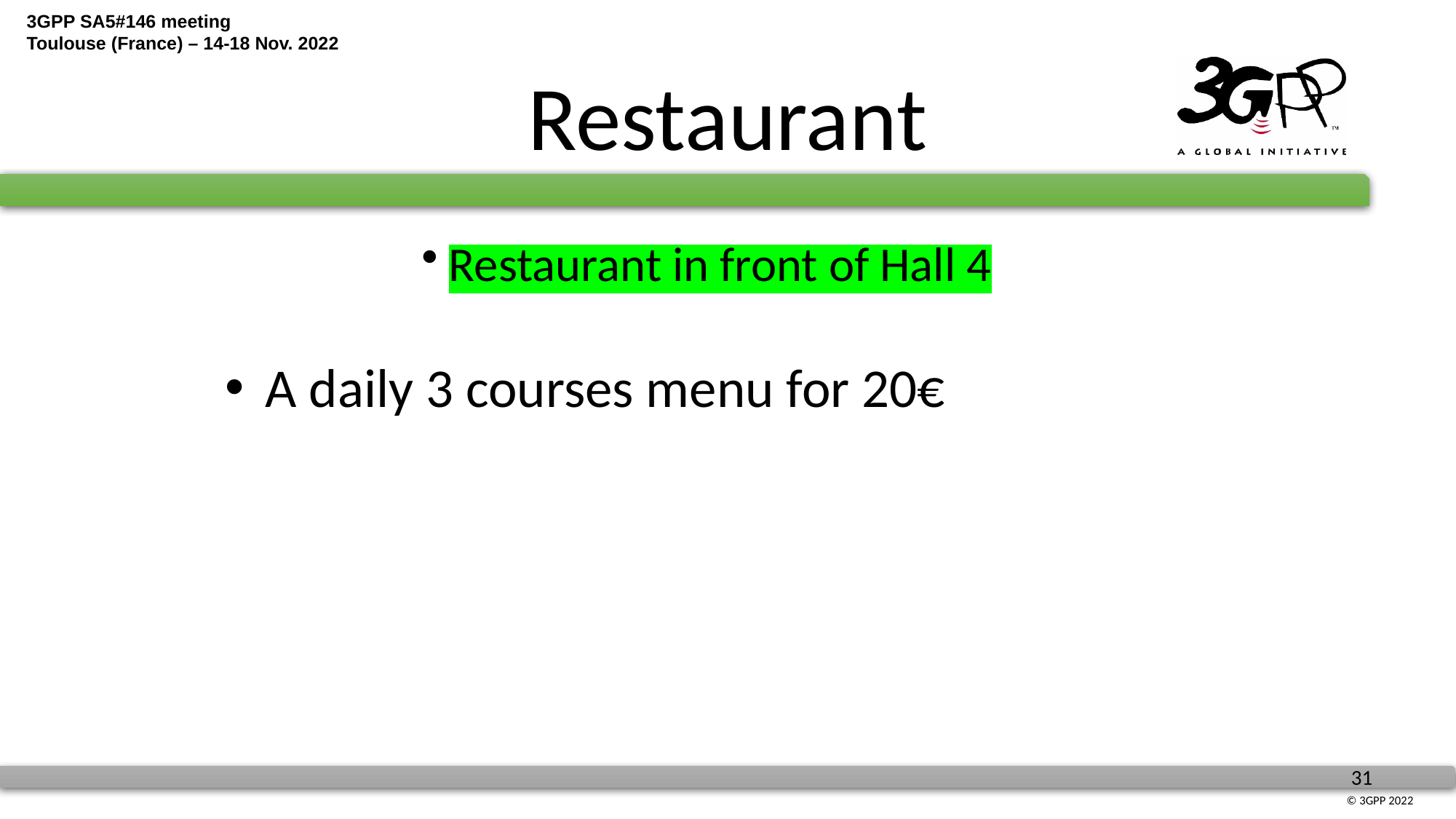

# Restaurant
Restaurant in front of Hall 4

 A daily 3 courses menu for 20€